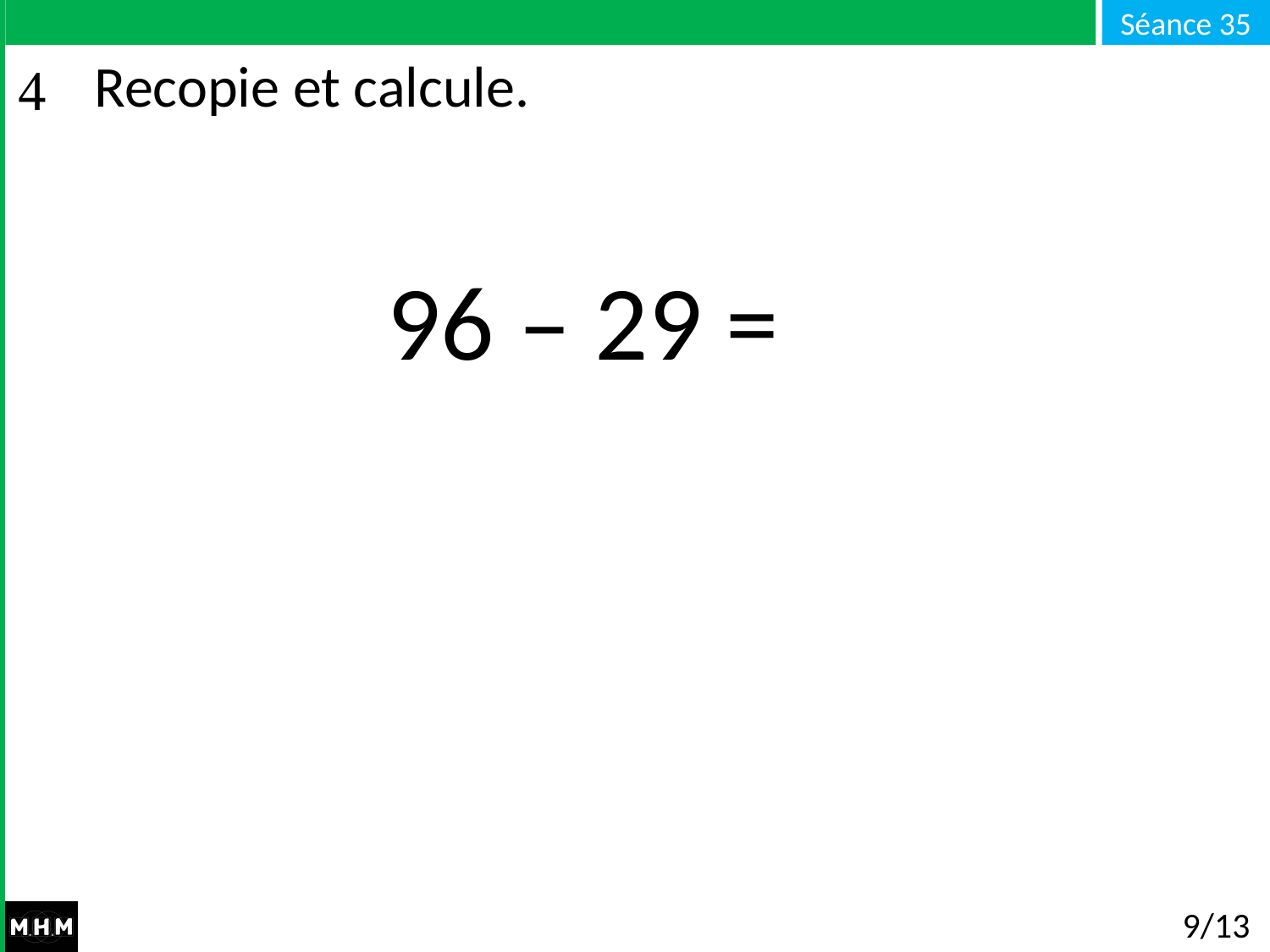

# Recopie et calcule.
96 – 29 =
9/13